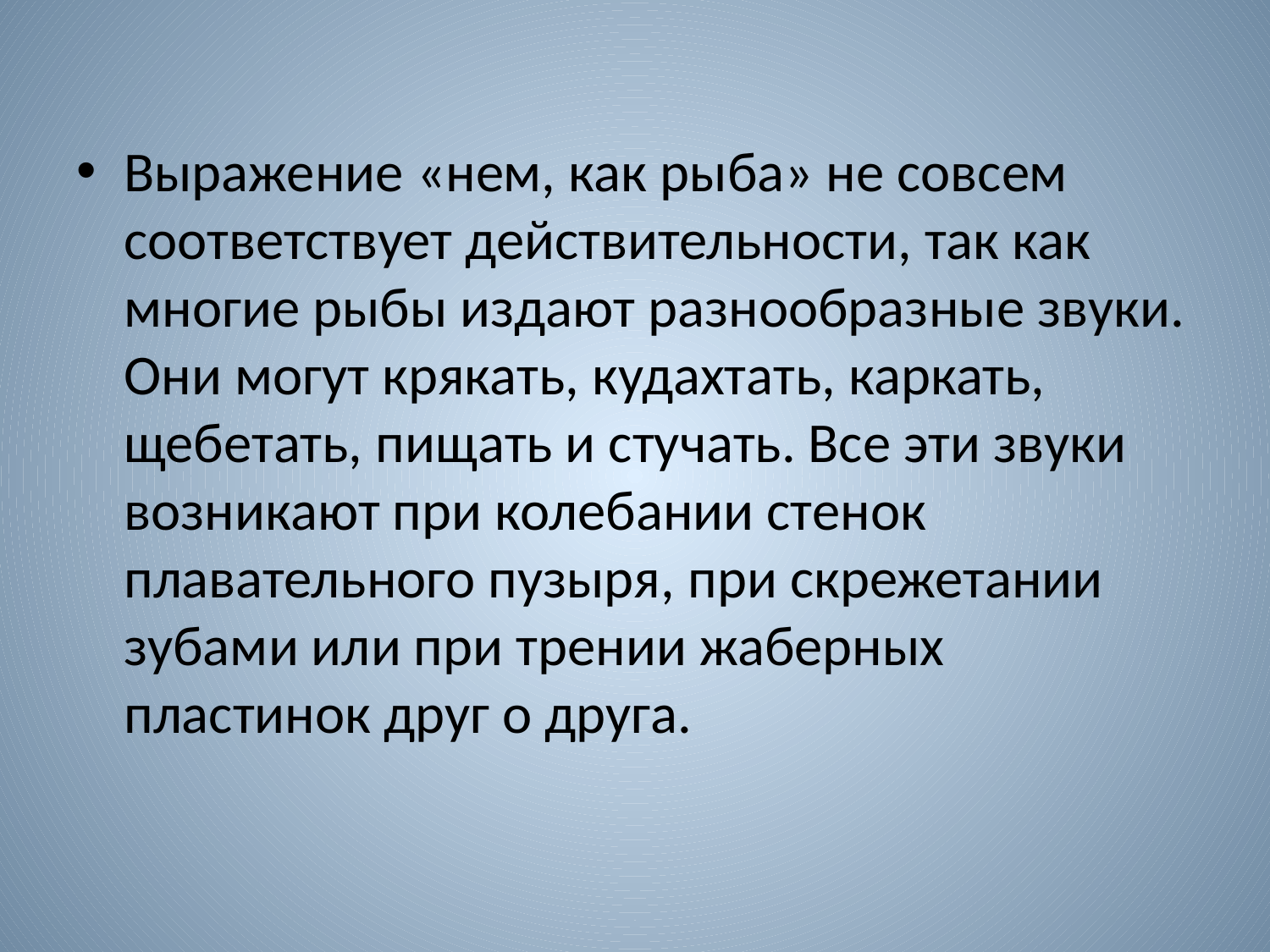

Выражение «нем, как рыба» не совсем соответствует действительности, так как многие рыбы издают разнообразные звуки. Они могут крякать, кудахтать, каркать, щебетать, пищать и стучать. Все эти звуки возникают при колебании стенок плавательного пузыря, при скрежетании зубами или при трении жаберных пластинок друг о друга.